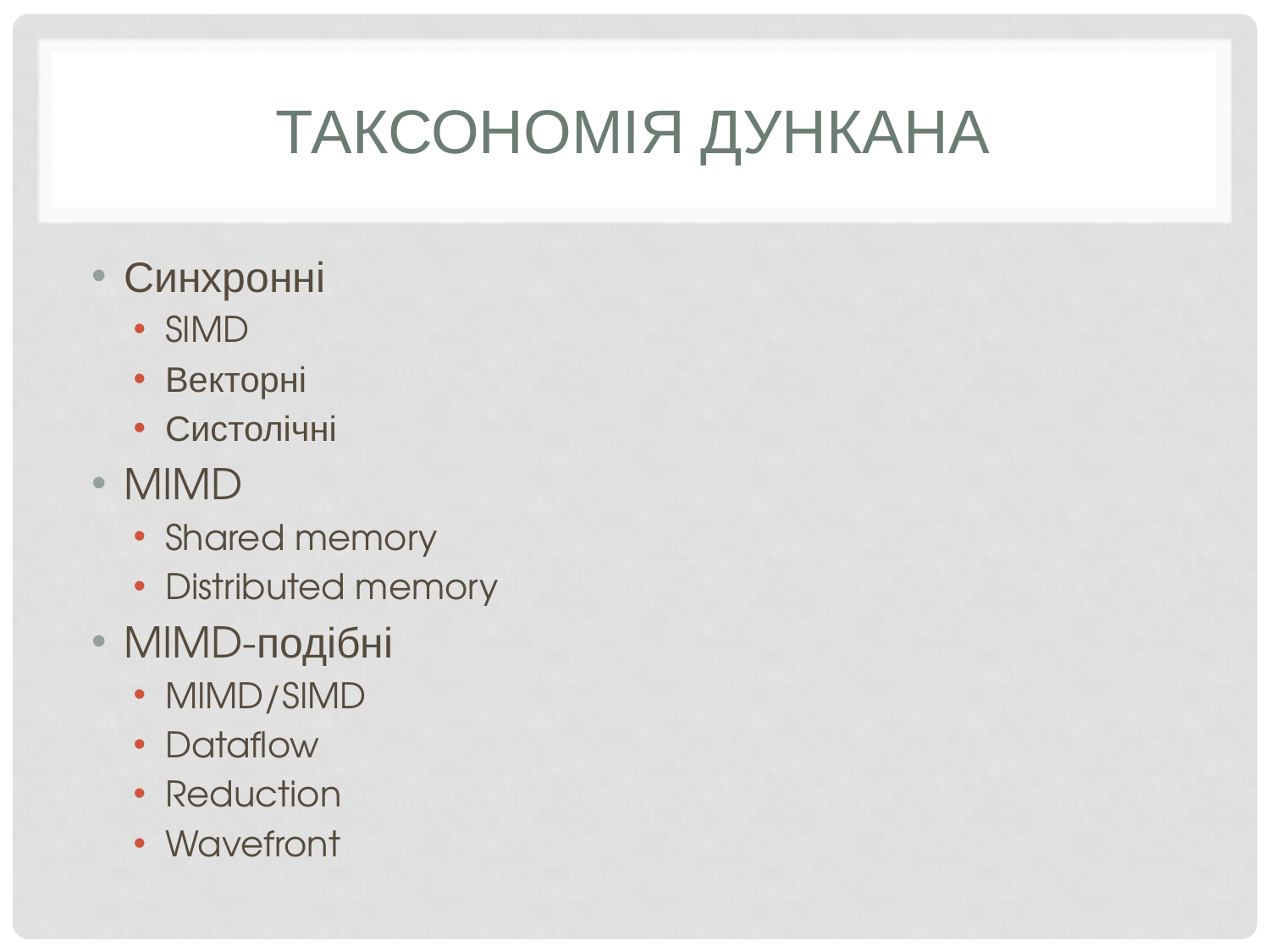

# Таксономія Дункана
Синхронні
SIMD
Векторні
Систолічні
MIMD
Shared memory
Distributed memory
MIMD-подібні
MIMD/SIMD
Dataflow
Reduction
Wavefront